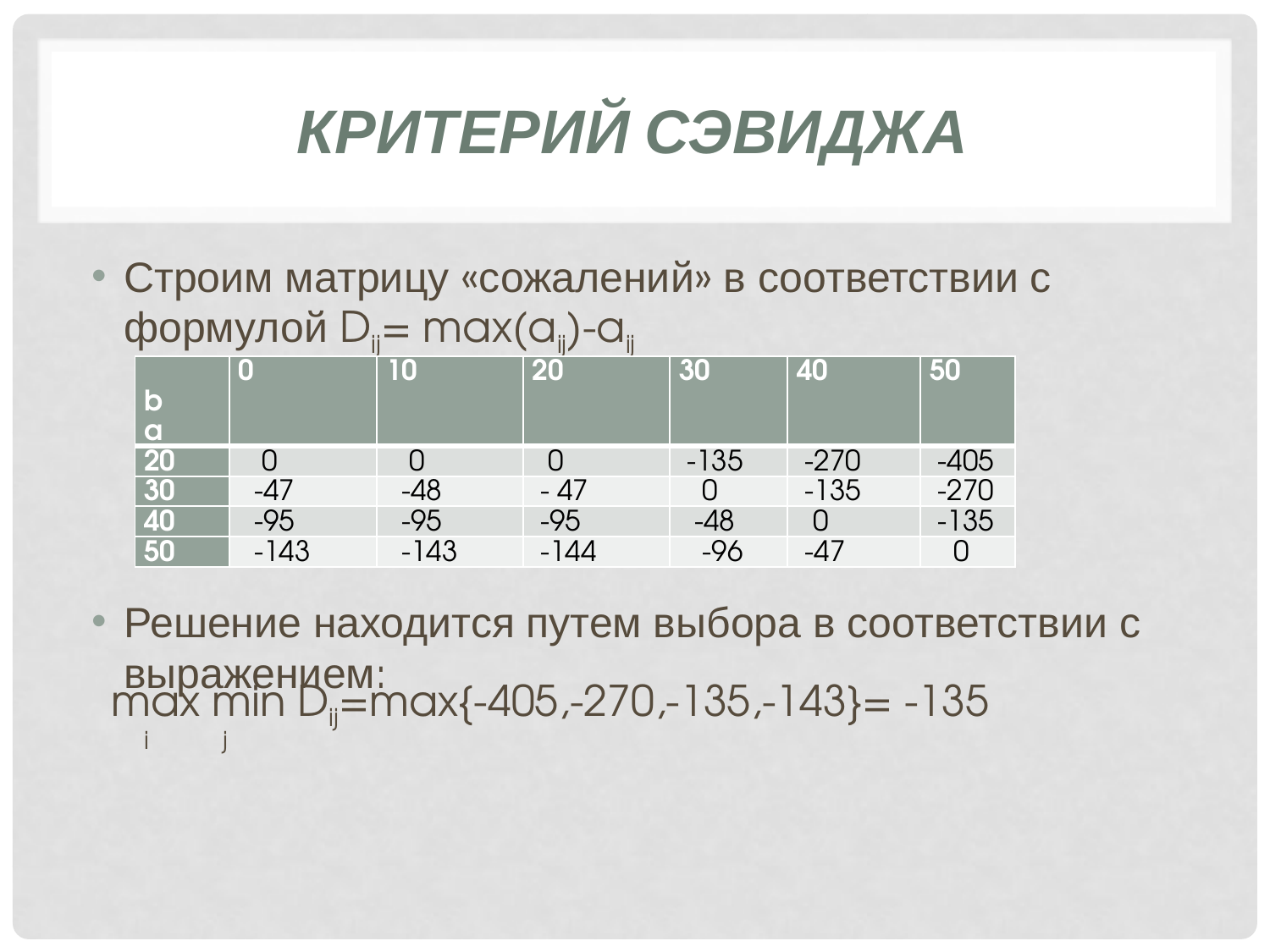

# Критерий Сэвиджа
Строим матрицу «сожалений» в соответствии с формулой Dij= max(aij)-aij

Решение находится путем выбора в соответствии с выражением:
   max min Dij=max{-405,-270,-135,-143}= -135
          i           j

| b a | 0 | 10 | 20 | 30 | 40 | 50 |
| --- | --- | --- | --- | --- | --- | --- |
| 20 | 0 | 0 | 0 | -135 | -270 | -405 |
| 30 | -47 | -48 | - 47 | 0 | -135 | -270 |
| 40 | -95 | -95 | -95 | -48 | 0 | -135 |
| 50 | -143 | -143 | -144 | -96 | -47 | 0 |